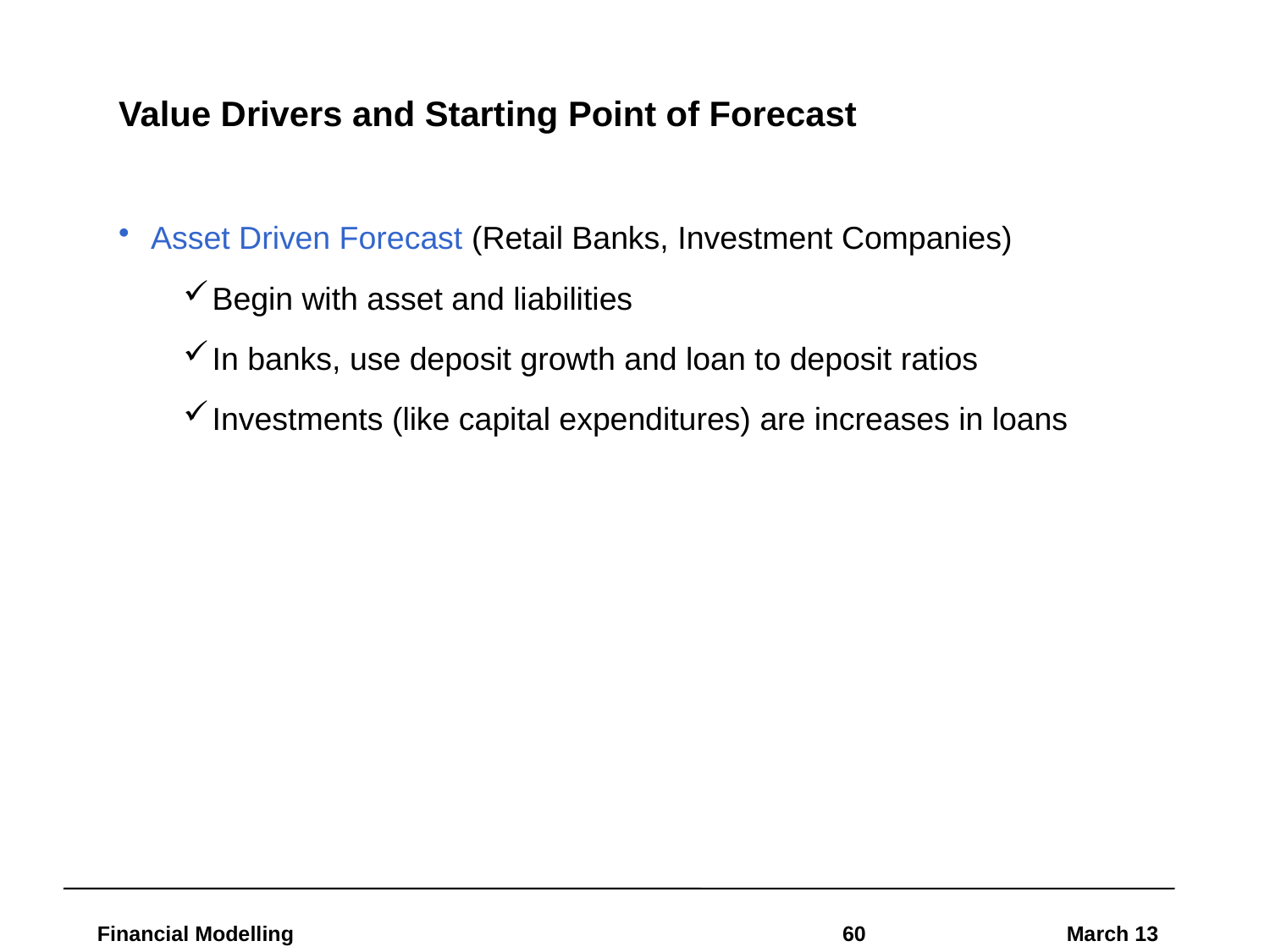

# Value Drivers and Starting Point of Forecast
Asset Driven Forecast (Retail Banks, Investment Companies)
Begin with asset and liabilities
In banks, use deposit growth and loan to deposit ratios
Investments (like capital expenditures) are increases in loans